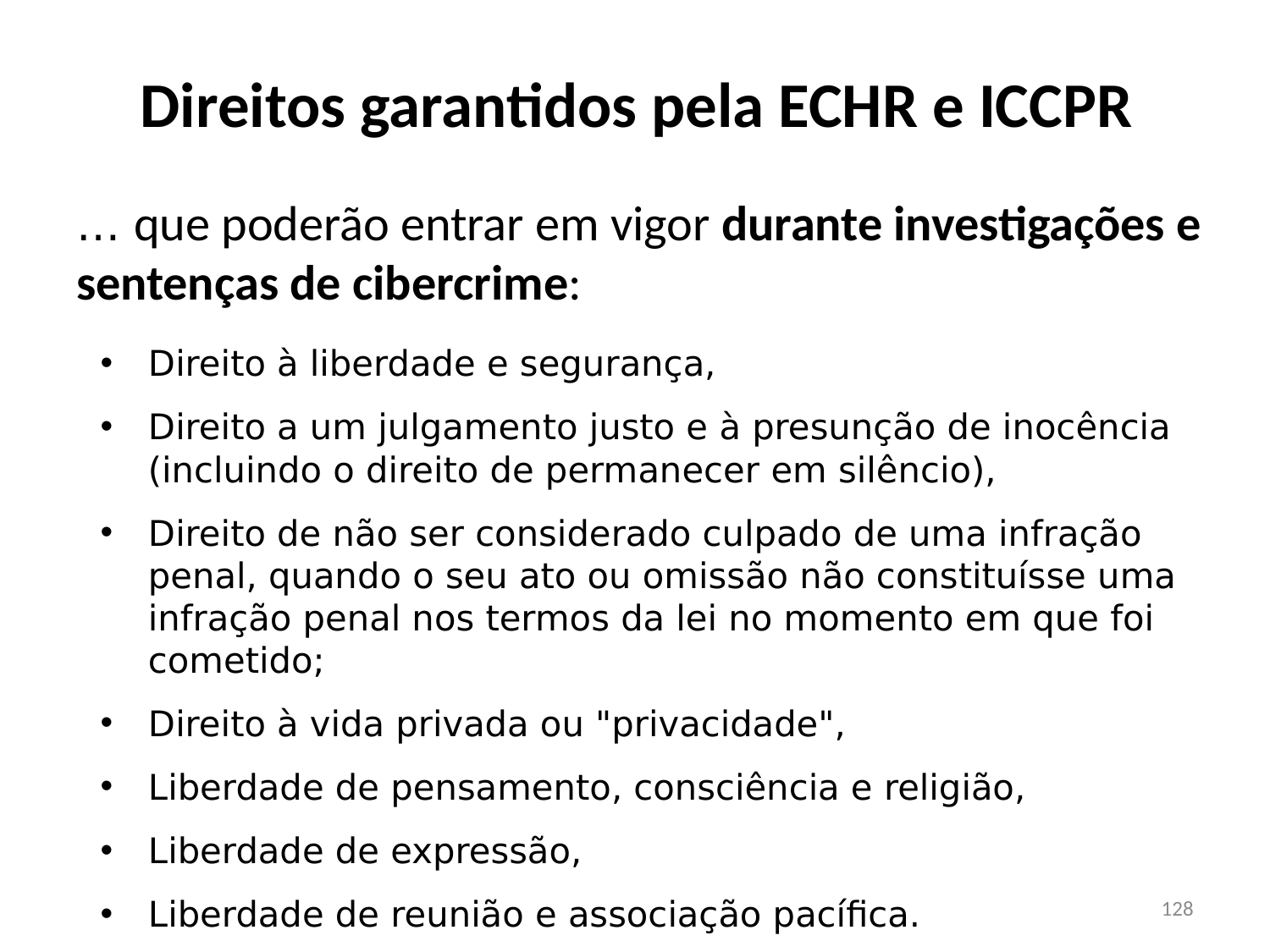

# Direitos garantidos pela ECHR e ICCPR
… que poderão entrar em vigor durante investigações e sentenças de cibercrime:
Direito à liberdade e segurança,
Direito a um julgamento justo e à presunção de inocência (incluindo o direito de permanecer em silêncio),
Direito de não ser considerado culpado de uma infração penal, quando o seu ato ou omissão não constituísse uma infração penal nos termos da lei no momento em que foi cometido;
Direito à vida privada ou "privacidade",
Liberdade de pensamento, consciência e religião,
Liberdade de expressão,
Liberdade de reunião e associação pacífica.
128